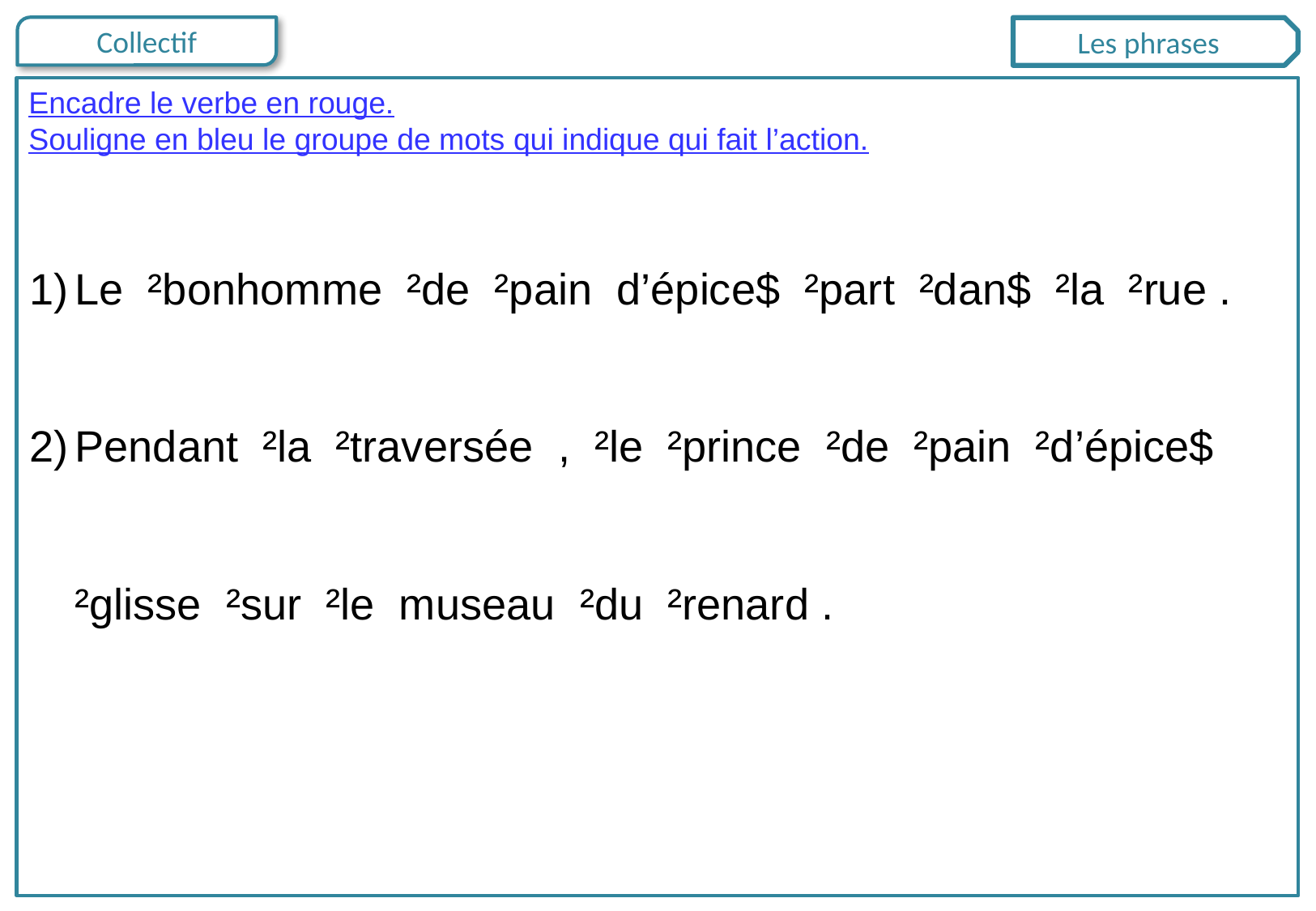

Les phrases
Encadre le verbe en rouge.
Souligne en bleu le groupe de mots qui indique qui fait l’action.
Le  ²bonhomme  ²de  ²pain  d’épice$  ²part  ²dan$  ²la  ²rue .
Pendant  ²la  ²traversée  ,  ²le  ²prince  ²de  ²pain  ²d’épice$  ²glisse  ²sur  ²le  museau  ²du  ²renard .